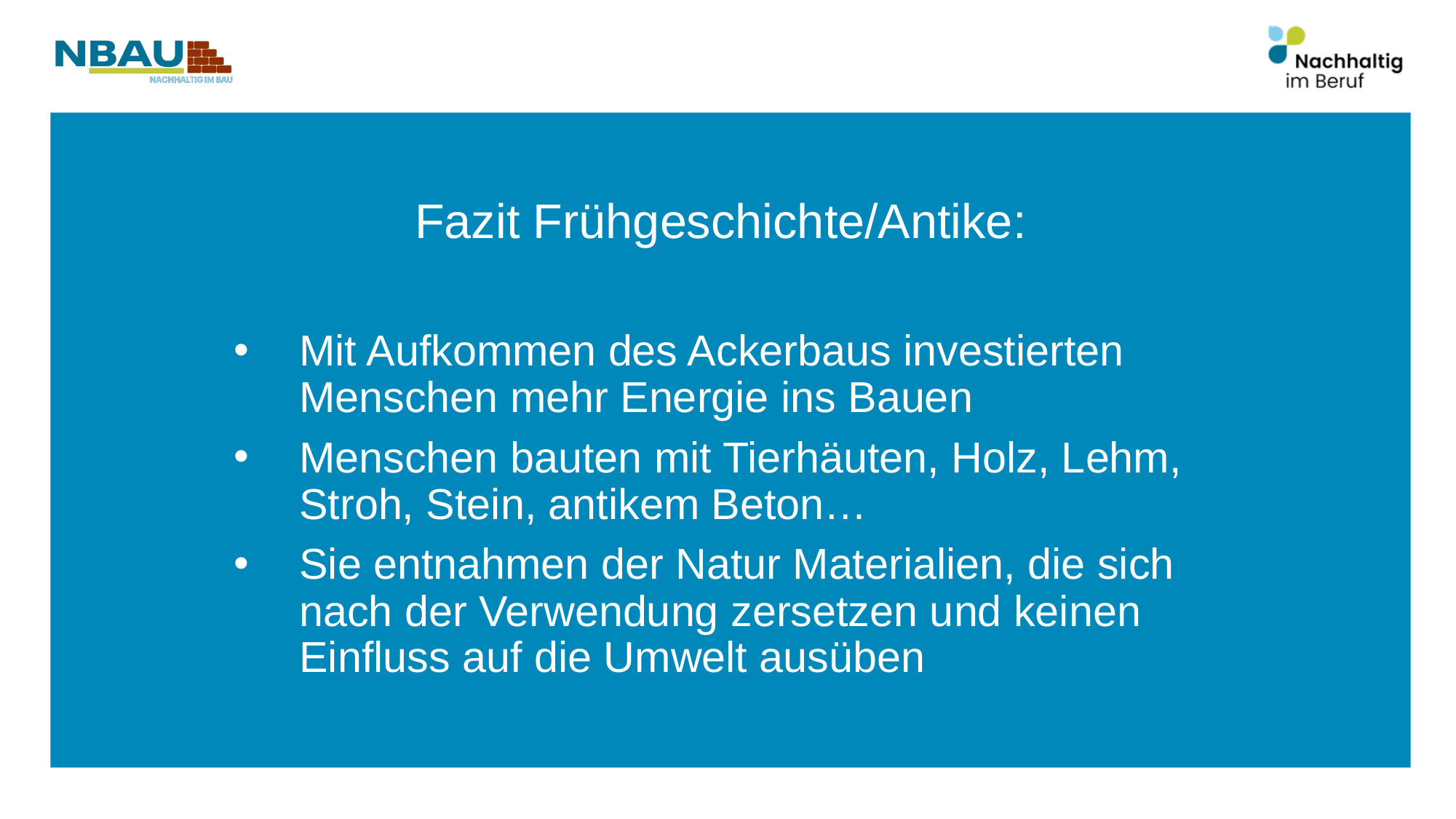

Fazit Frühgeschichte/Antike:

Mit Aufkommen des Ackerbaus investierten Menschen mehr Energie ins Bauen
Menschen bauten mit Tierhäuten, Holz, Lehm, Stroh, Stein, antikem Beton…
Sie entnahmen der Natur Materialien, die sich nach der Verwendung zersetzen und keinen Einfluss auf die Umwelt ausüben